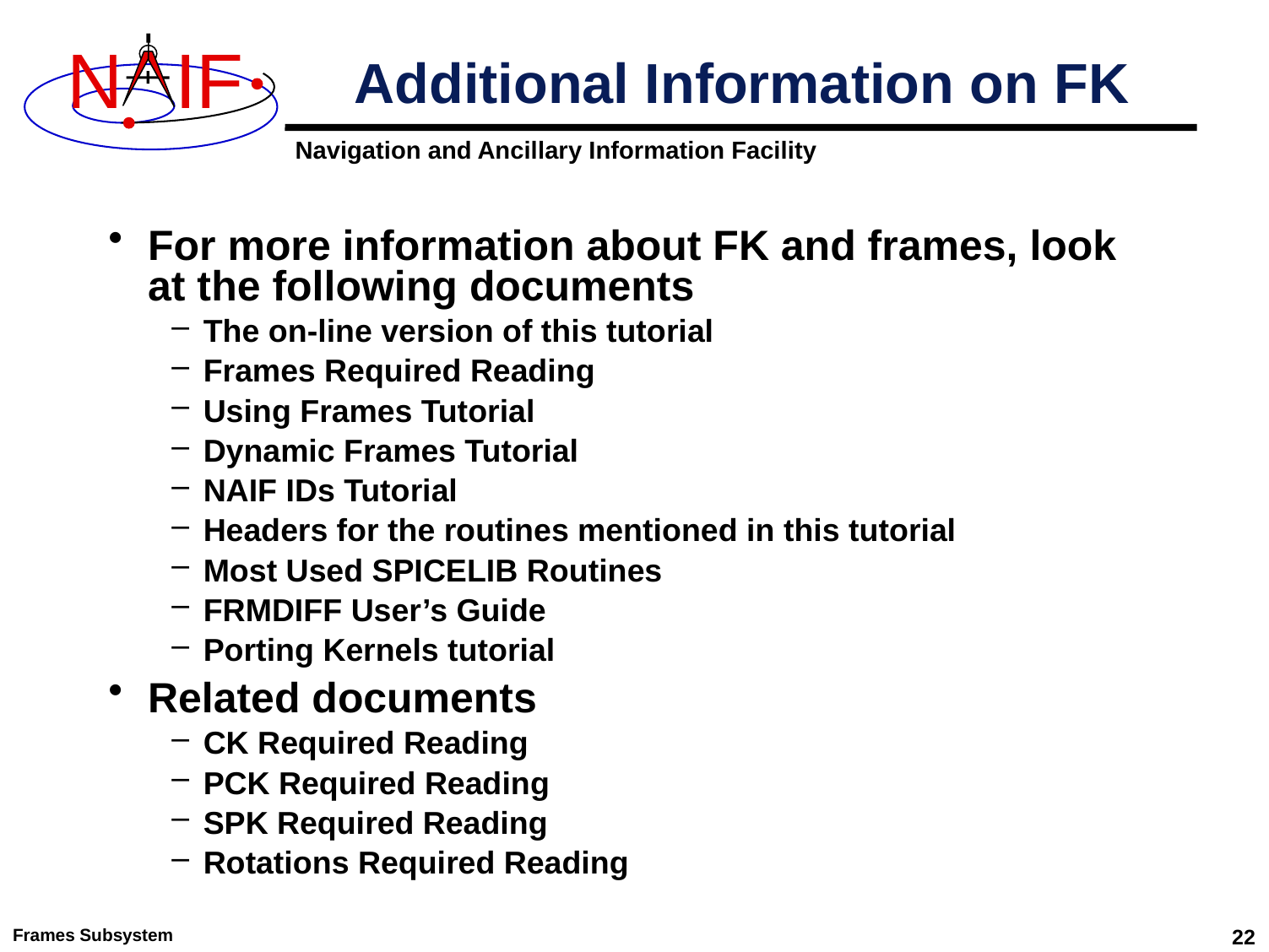

# Additional Information on FK
For more information about FK and frames, look at the following documents
The on-line version of this tutorial
Frames Required Reading
Using Frames Tutorial
Dynamic Frames Tutorial
NAIF IDs Tutorial
Headers for the routines mentioned in this tutorial
Most Used SPICELIB Routines
FRMDIFF User’s Guide
Porting Kernels tutorial
Related documents
CK Required Reading
PCK Required Reading
SPK Required Reading
Rotations Required Reading
Frames Subsystem
22